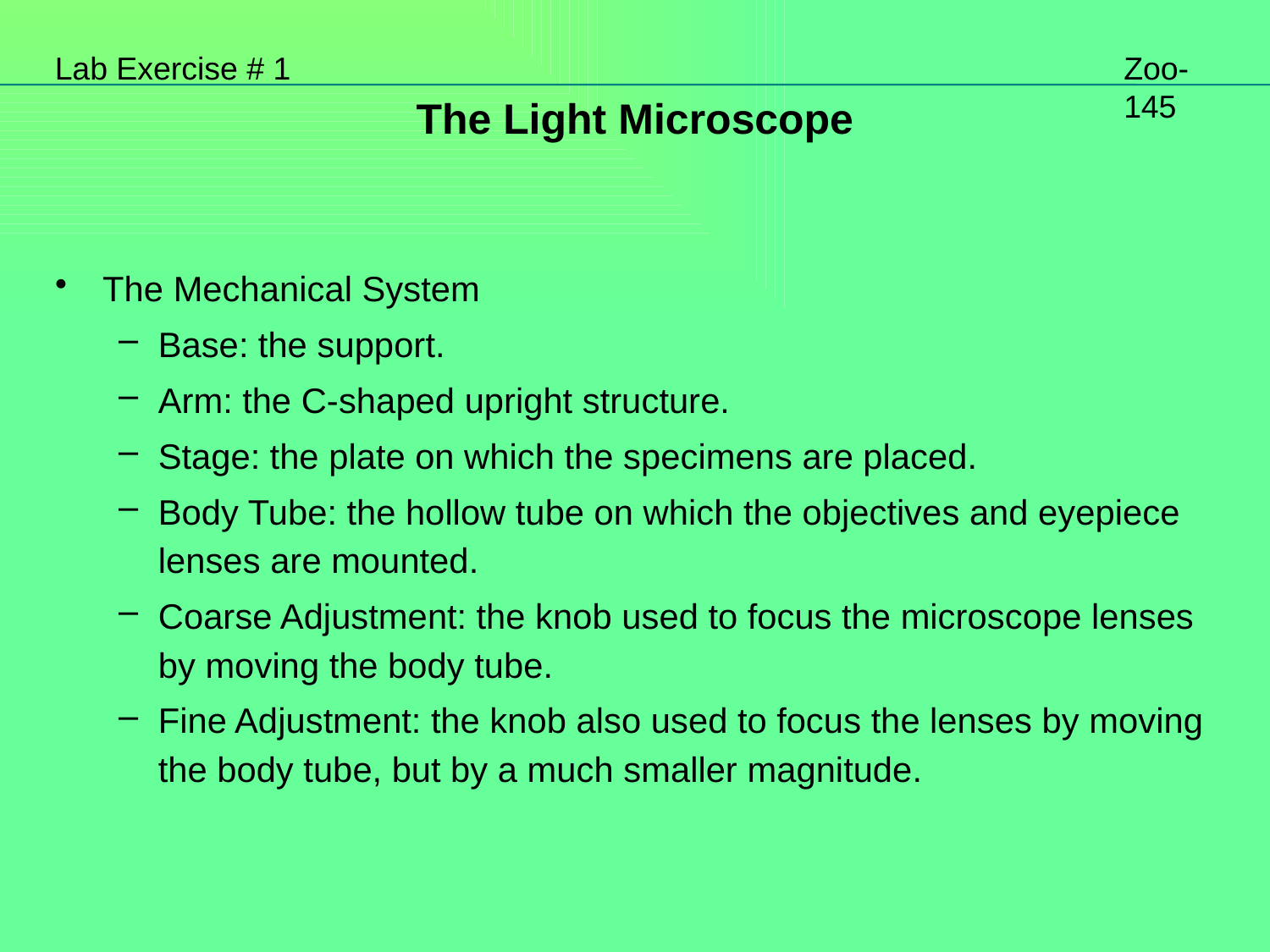

# The Light Microscope
Lab Exercise # 1
Zoo- 145

The Mechanical System
Base: the support.
Arm: the C-shaped upright structure.
Stage: the plate on which the specimens are placed.
Body Tube: the hollow tube on which the objectives and eyepiece lenses are mounted.
Coarse Adjustment: the knob used to focus the microscope lenses by moving the body tube.
Fine Adjustment: the knob also used to focus the lenses by moving the body tube, but by a much smaller magnitude.